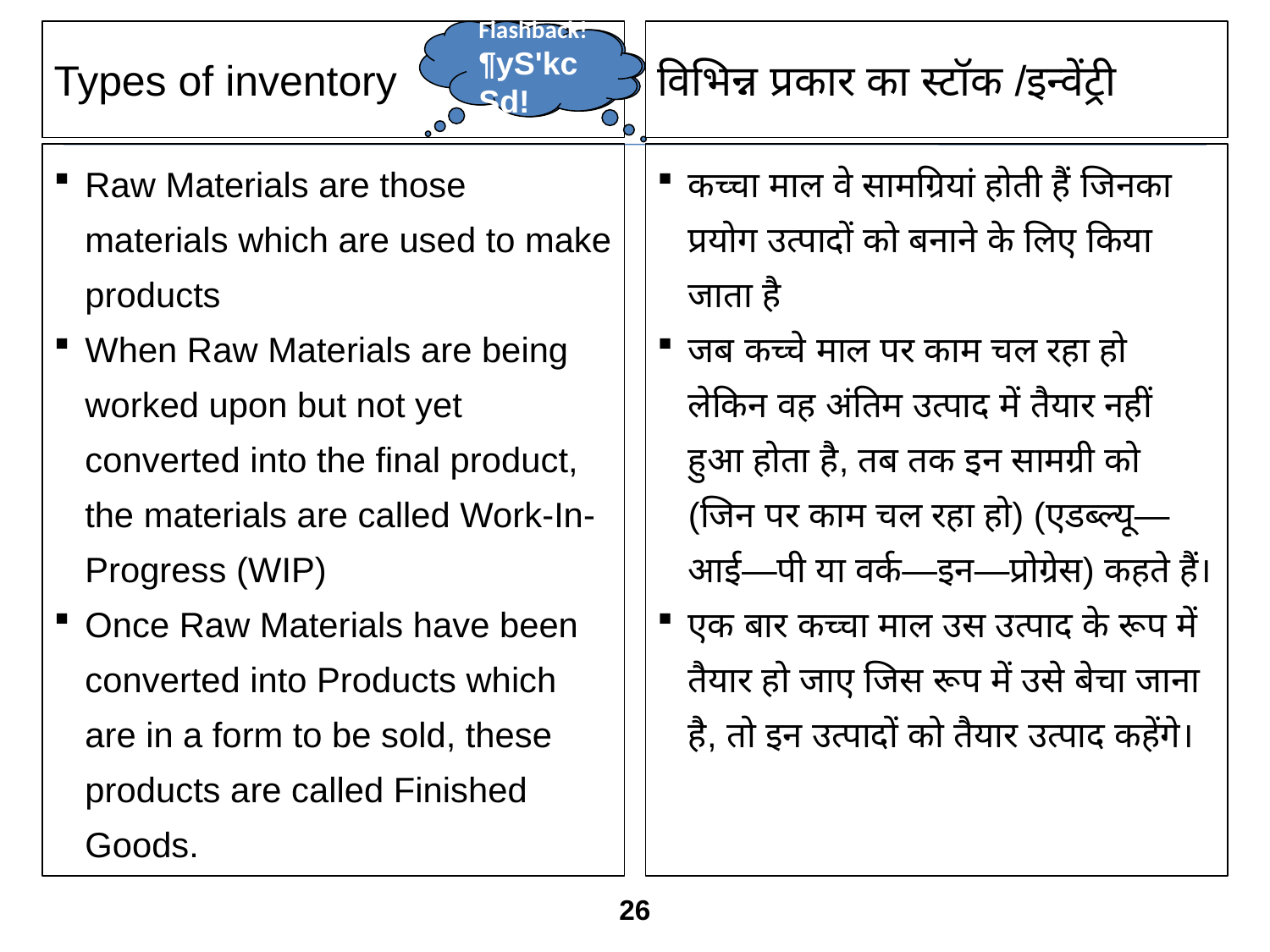

Types of inventory
Flashback!
¶yS'kcSd!

विभिन्न प्रकार का स्टॉक /इन्वेंट्री
Raw Materials are those materials which are used to make products
When Raw Materials are being worked upon but not yet converted into the final product, the materials are called Work-In-Progress (WIP)
Once Raw Materials have been converted into Products which are in a form to be sold, these products are called Finished Goods.
कच्चा माल वे सामग्रियां होती हैं जिनका प्रयोग उत्पादों को बनाने के लिए किया जाता है
जब कच्चे माल पर काम चल रहा हो लेकिन वह अंतिम उत्पाद में तैयार नहीं हुआ होता है, तब तक इन सामग्री को (जिन पर काम चल रहा हो) (एडब्ल्यू—आई—पी या वर्क—इन—प्रोग्रेस) कहते हैं।
एक बार कच्चा माल उस उत्पाद के रूप में तैयार हो जाए जिस रूप में उसे बेचा जाना है, तो इन उत्पादों को तैयार उत्पाद कहेंगे।

26